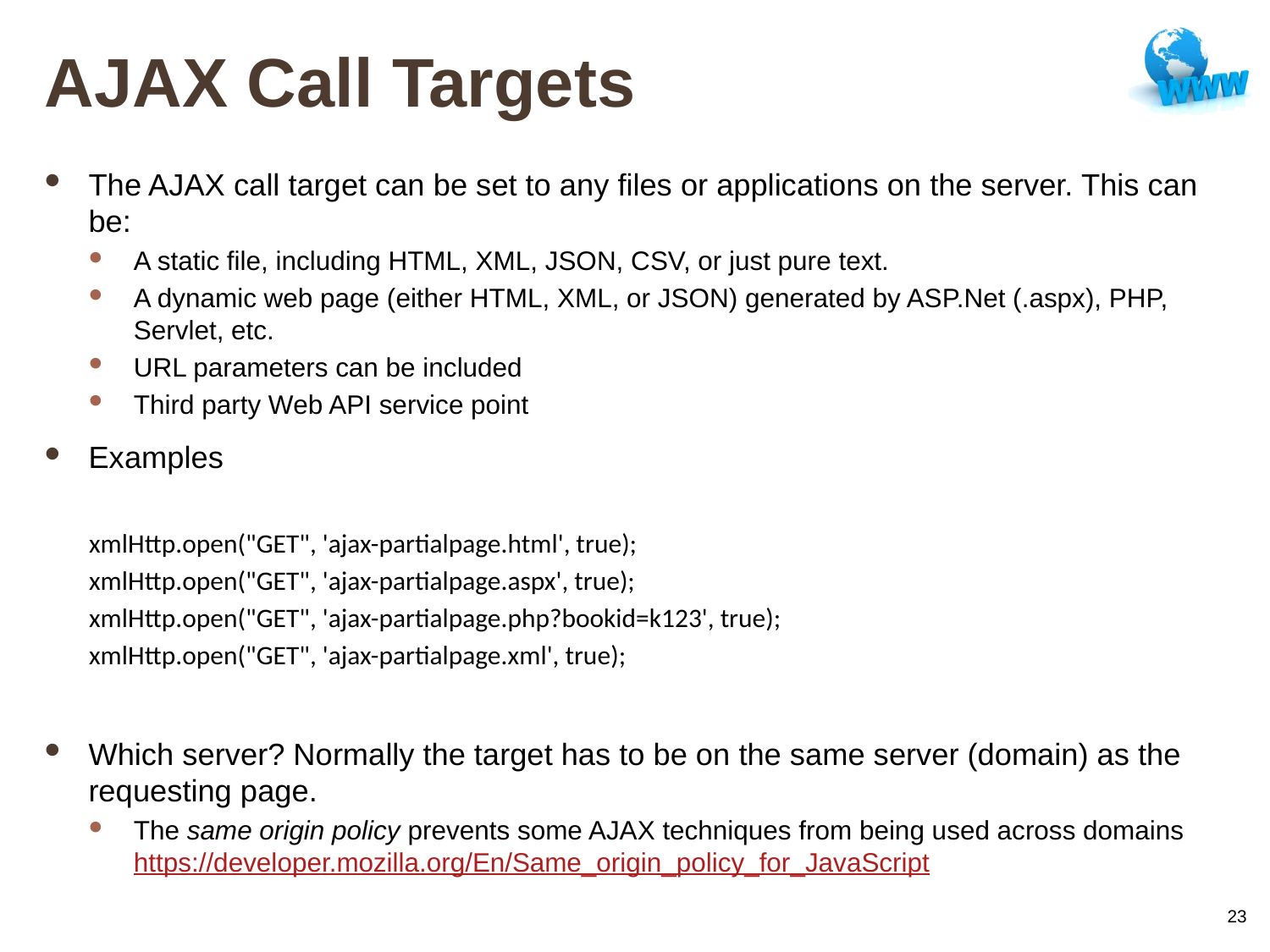

# AJAX Call Targets
The AJAX call target can be set to any files or applications on the server. This can be:
A static file, including HTML, XML, JSON, CSV, or just pure text.
A dynamic web page (either HTML, XML, or JSON) generated by ASP.Net (.aspx), PHP, Servlet, etc.
URL parameters can be included
Third party Web API service point
Examples

xmlHttp.open("GET", 'ajax-partialpage.html', true);
xmlHttp.open("GET", 'ajax-partialpage.aspx', true);
xmlHttp.open("GET", 'ajax-partialpage.php?bookid=k123', true);
xmlHttp.open("GET", 'ajax-partialpage.xml', true);

Which server? Normally the target has to be on the same server (domain) as the requesting page.
The same origin policy prevents some AJAX techniques from being used across domains https://developer.mozilla.org/En/Same_origin_policy_for_JavaScript
23